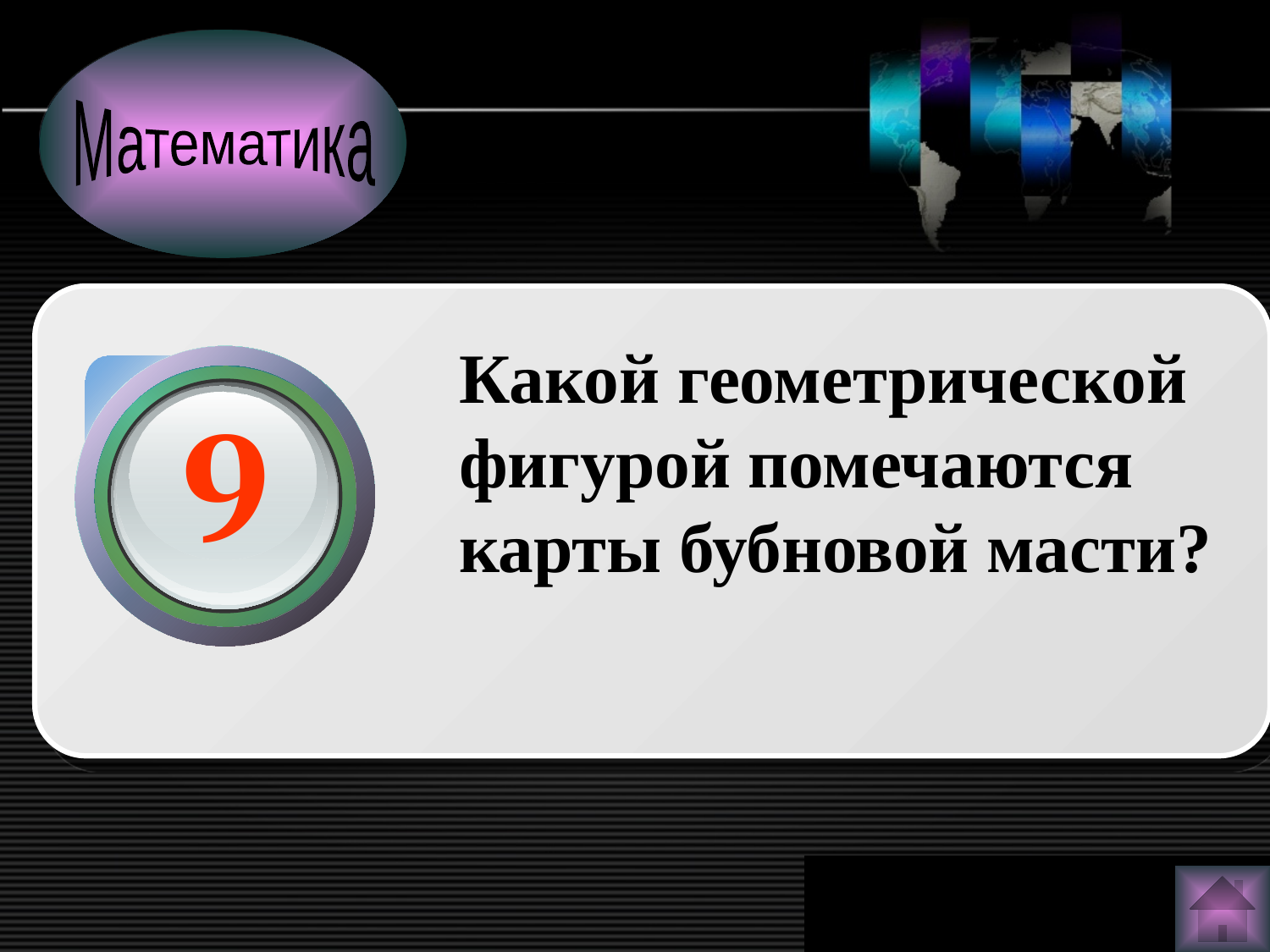

Математика

Какой геометрической фигурой помечаются карты бубновой масти?

9

www.themegallery.com